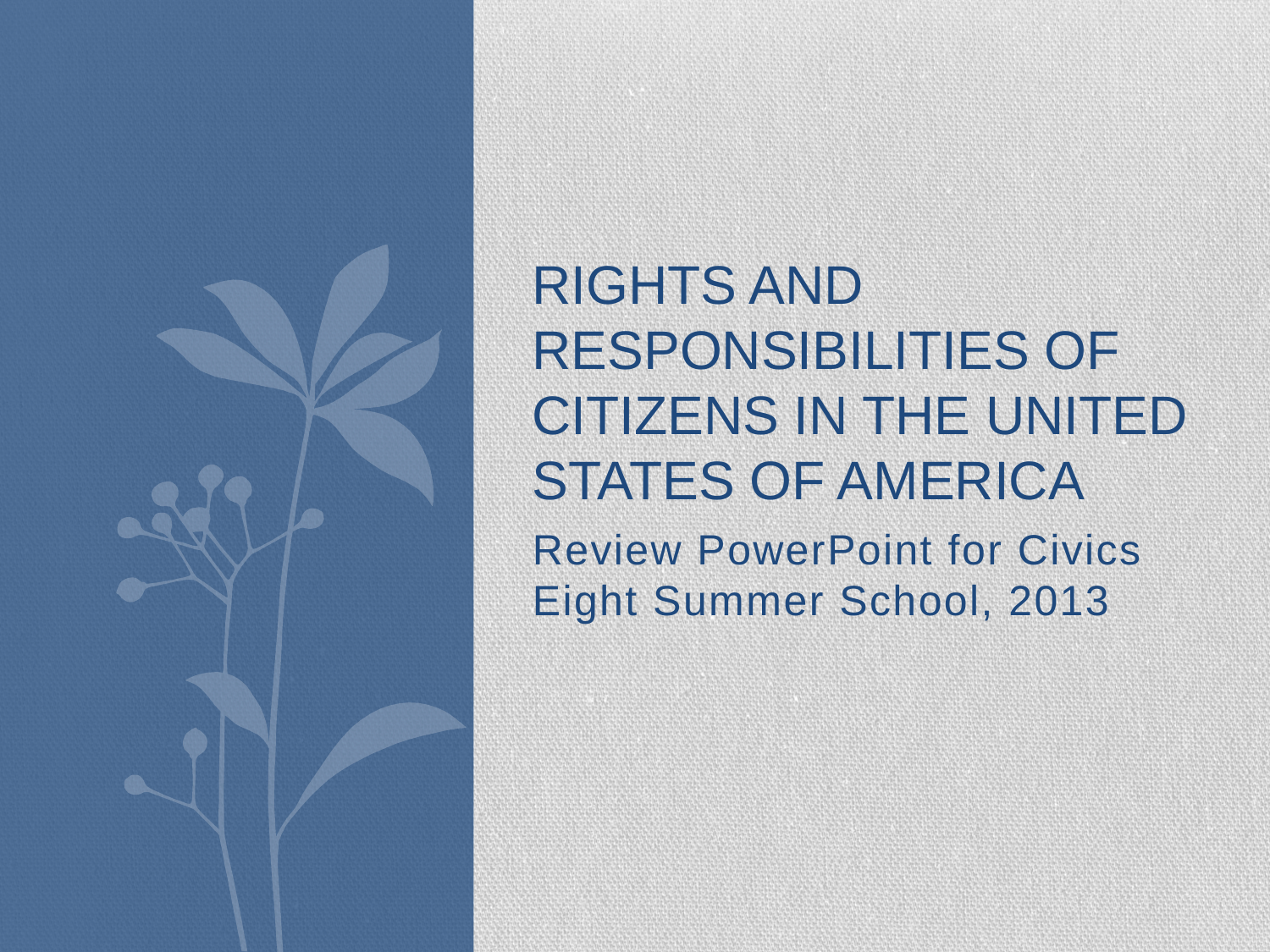

# Rights and responsibilities of citizens in the United States of America
Review PowerPoint for Civics Eight Summer School, 2013